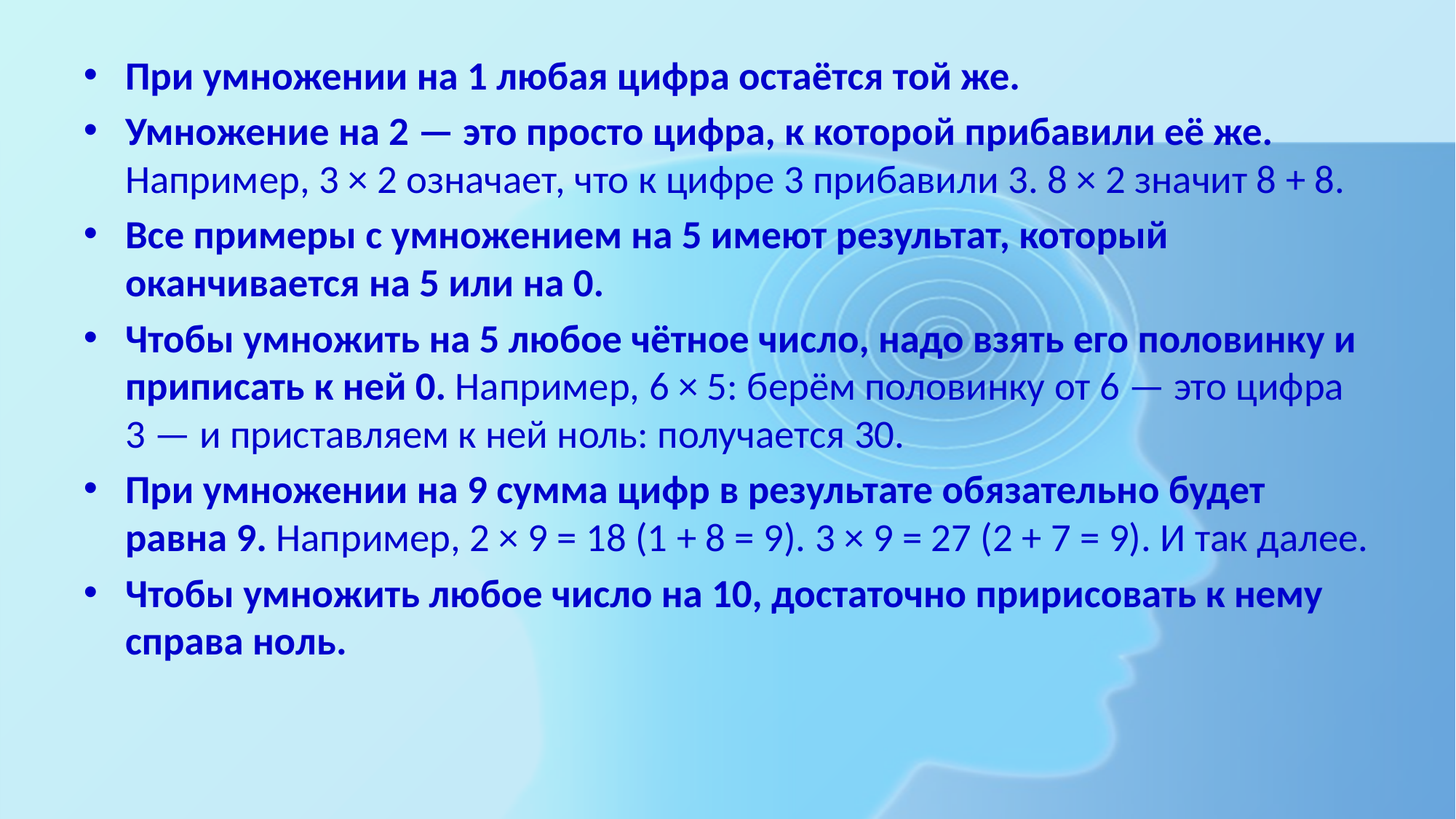

#
При умножении на 1 любая цифра остаётся той же.
Умножение на 2 — это просто цифра, к которой прибавили её же. Например, 3 × 2 означает, что к цифре 3 прибавили 3. 8 × 2 значит 8 + 8.
Все примеры с умножением на 5 имеют результат, который оканчивается на 5 или на 0.
Чтобы умножить на 5 любое чётное число, надо взять его половинку и приписать к ней 0. Например, 6 × 5: берём половинку от 6 — это цифра 3 — и приставляем к ней ноль: получается 30.
При умножении на 9 сумма цифр в результате обязательно будет равна 9. Например, 2 × 9 = 18 (1 + 8 = 9). 3 × 9 = 27 (2 + 7 = 9). И так далее.
Чтобы умножить любое число на 10, достаточно пририсовать к нему справа ноль.